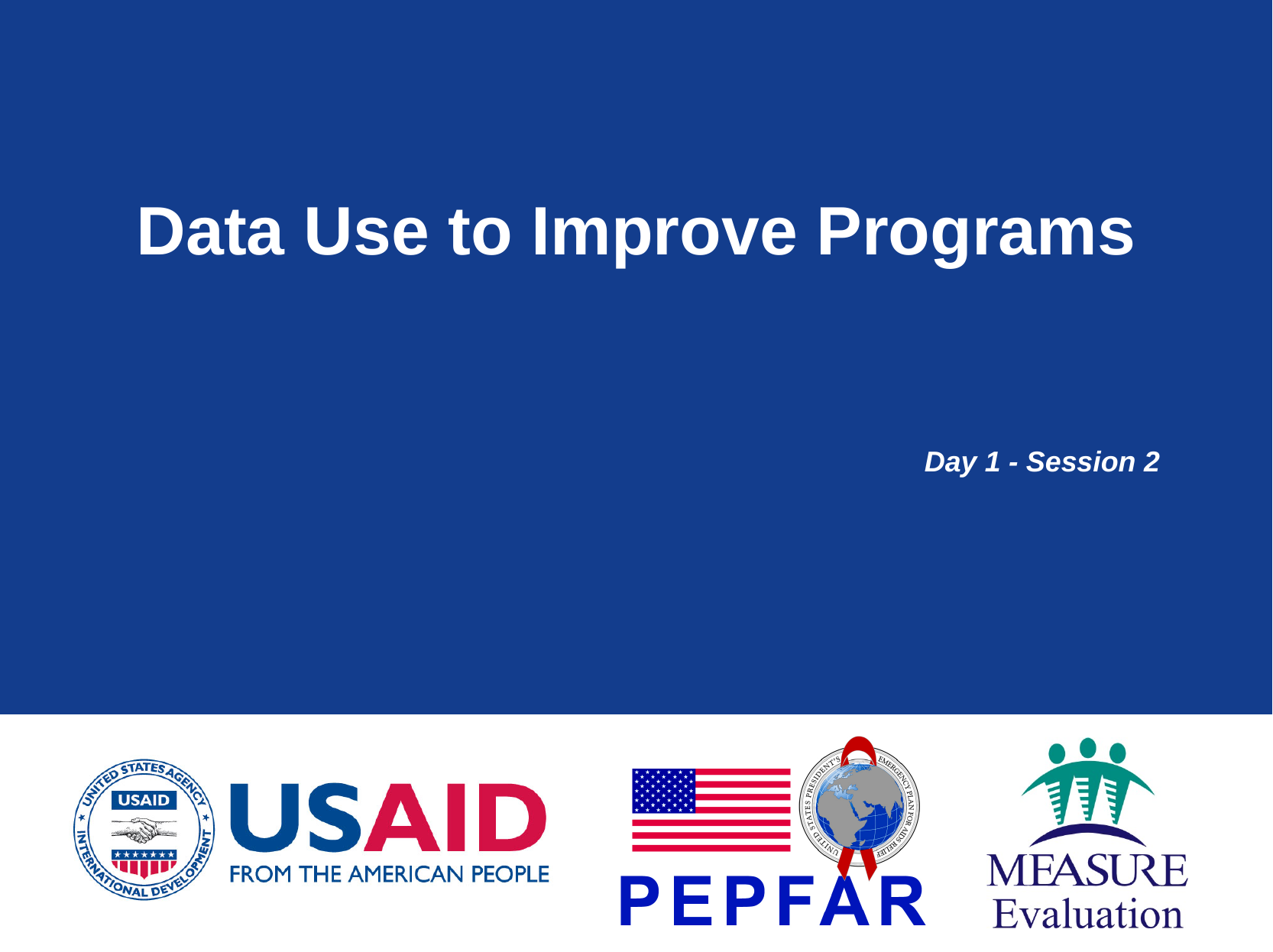

# Data Use to Improve Programs
Day 1 - Session 2